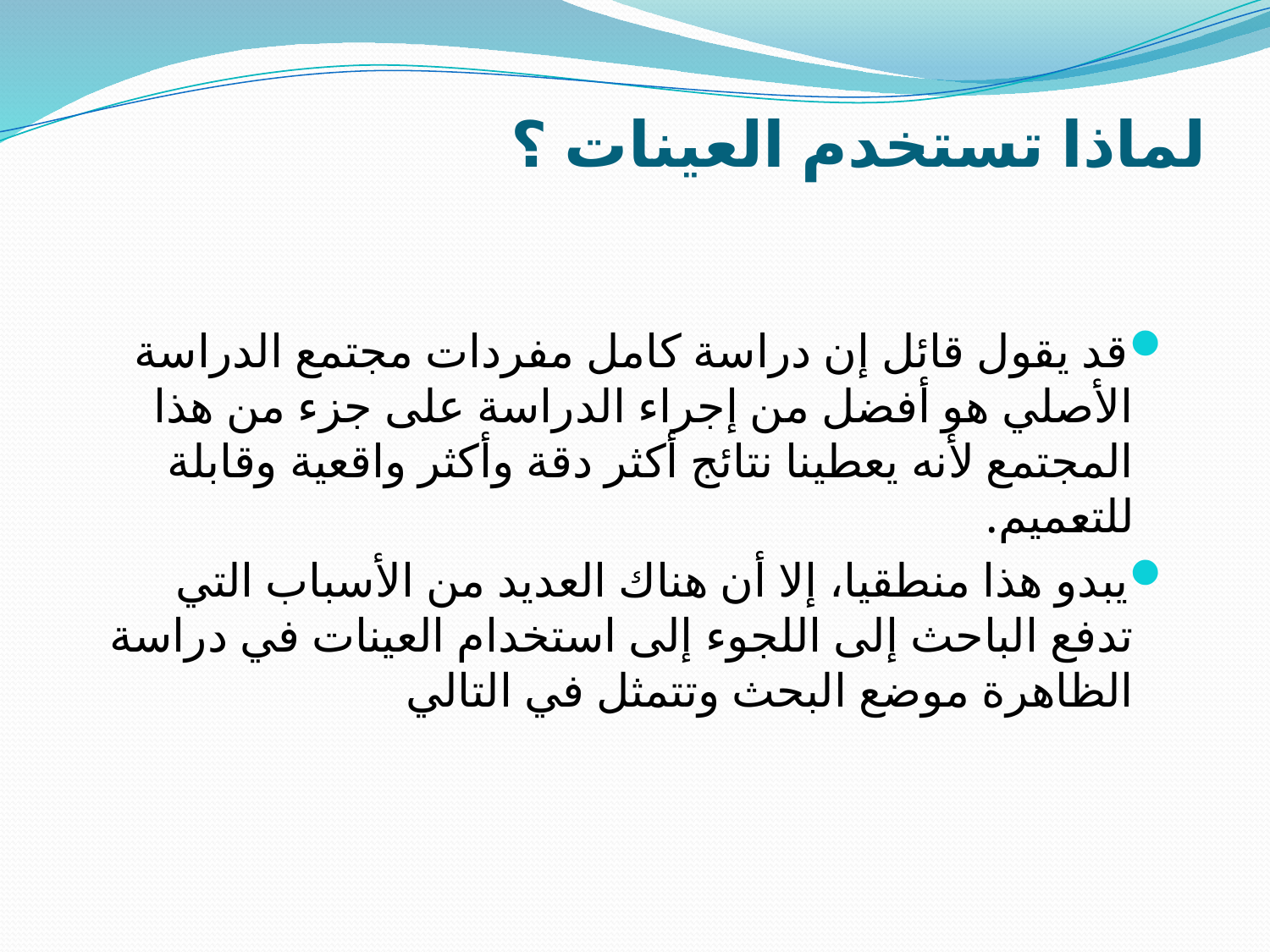

# لماذا تستخدم العينات ؟
قد يقول قائل إن دراسة كامل مفردات مجتمع الدراسة الأصلي هو أفضل من إجراء الدراسة على جزء من هذا المجتمع لأنه يعطينا نتائج أكثر دقة وأكثر واقعية وقابلة للتعميم.
يبدو هذا منطقيا، إلا أن هناك العديد من الأسباب التي تدفع الباحث إلى اللجوء إلى استخدام العينات في دراسة الظاهرة موضع البحث وتتمثل في التالي